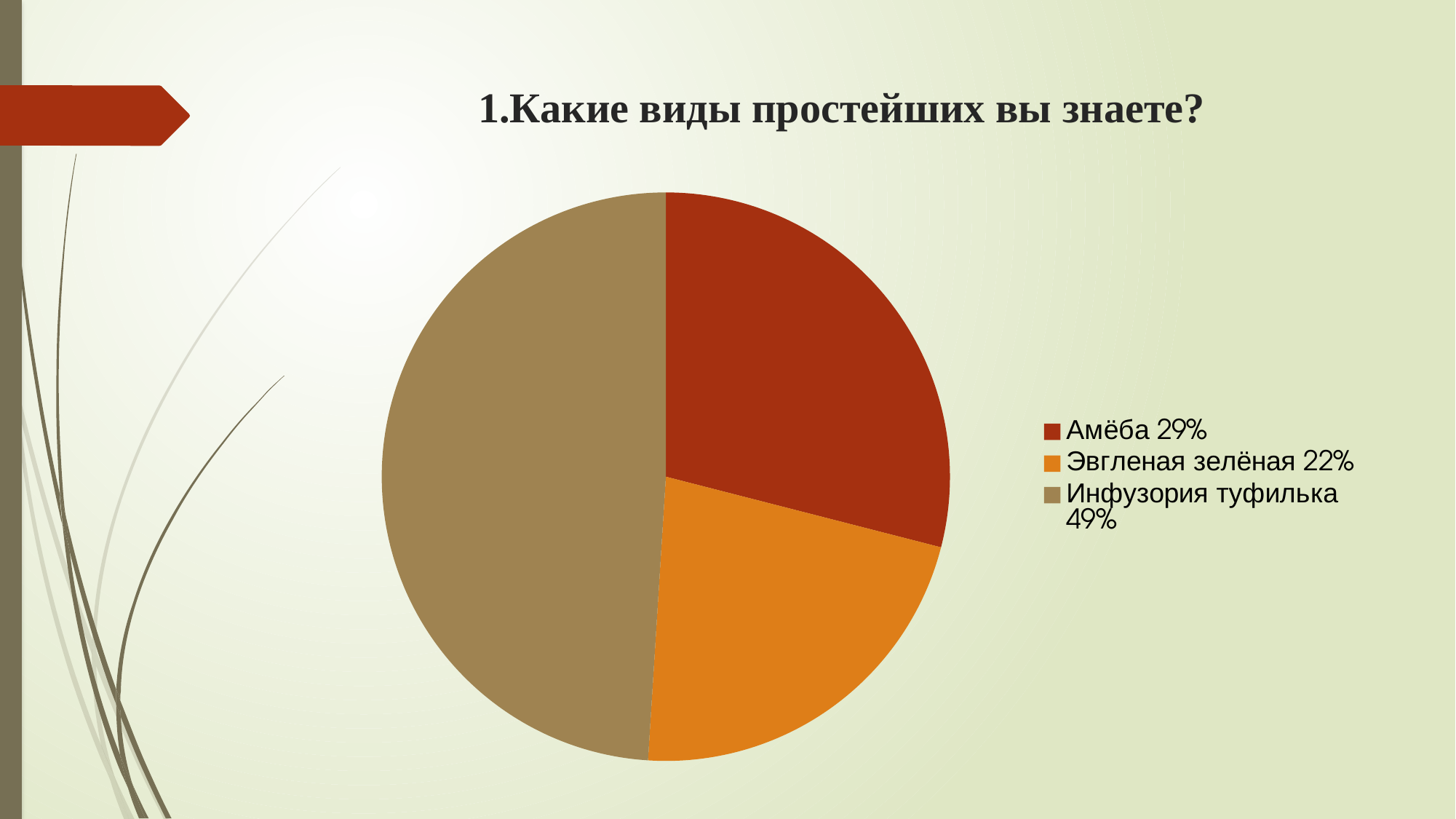

# 1.Какие виды простейших вы знаете?

### Chart

| Category | Столбец1 |
|---|---|
| Амёба 29% | 0.29000000000000004 |
| Эвгленая зелёная 22% | 0.22000000000000003 |
| Инфузория туфилька 49% | 0.49000000000000005 |